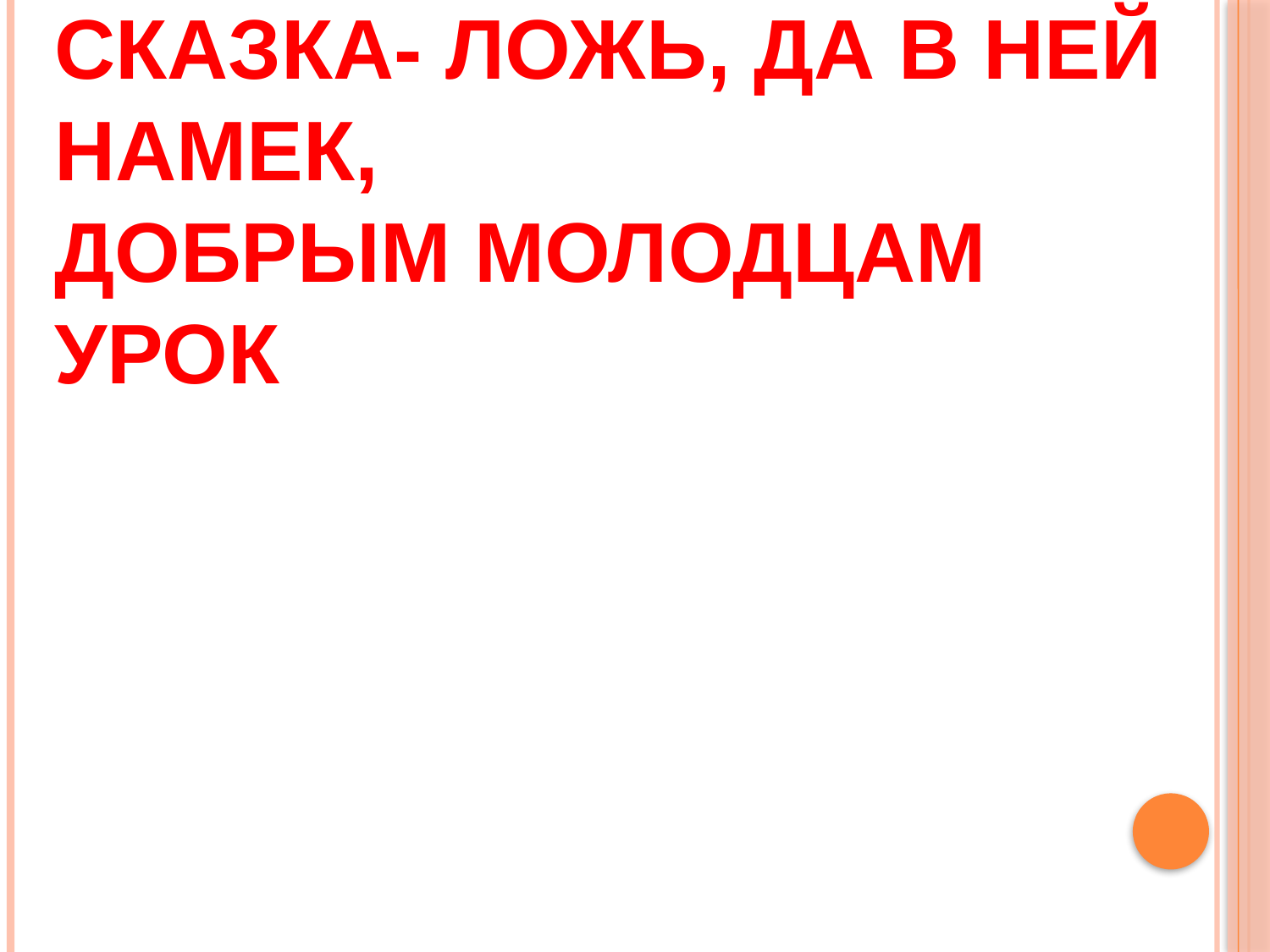

# Сказка- ложь, да в ней намек, Добрым молодцам урок